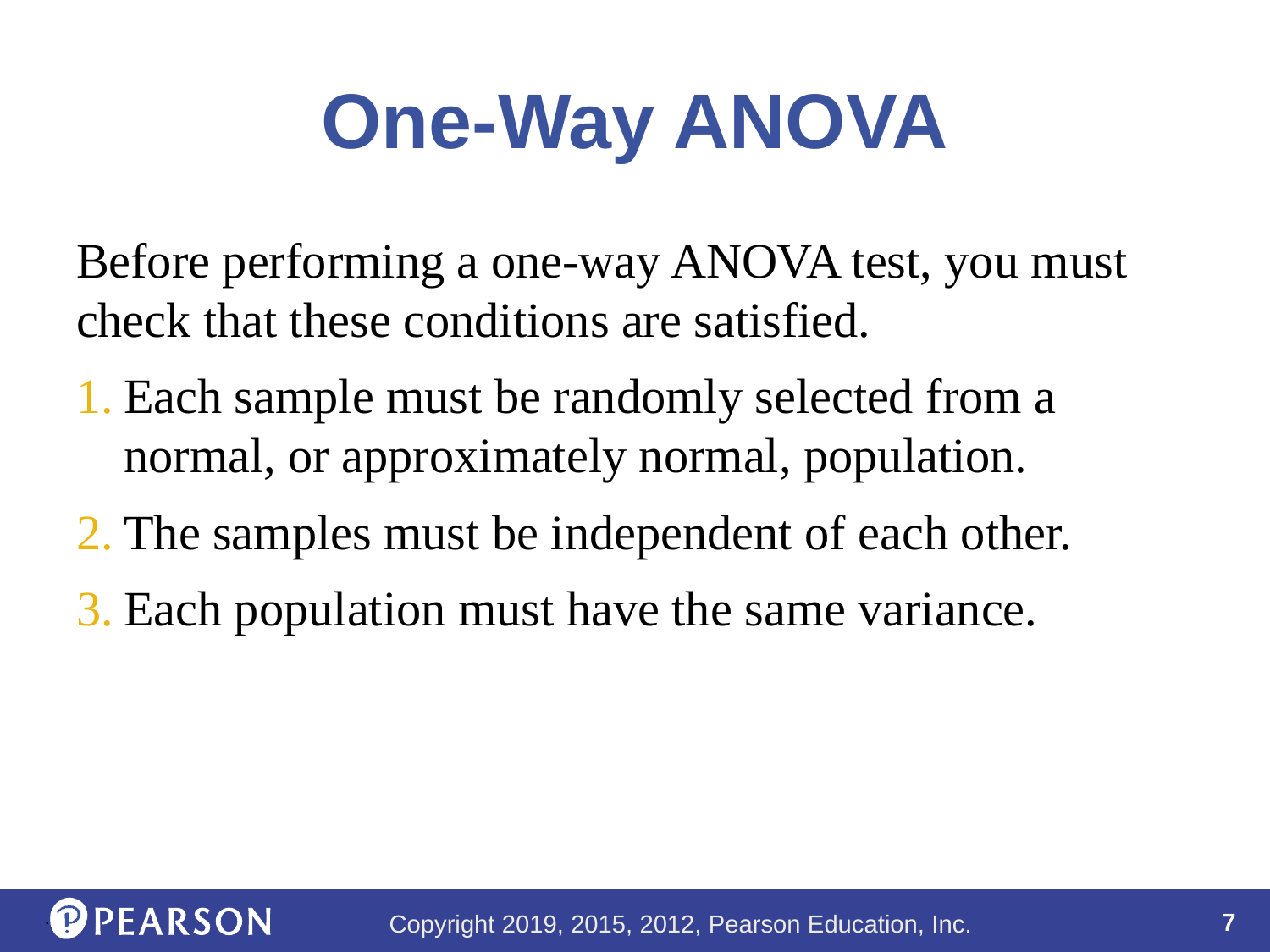

# One-Way ANOVA
Before performing a one-way ANOVA test, you must check that these conditions are satisfied.
Each sample must be randomly selected from a normal, or approximately normal, population.
The samples must be independent of each other.
Each population must have the same variance.

.